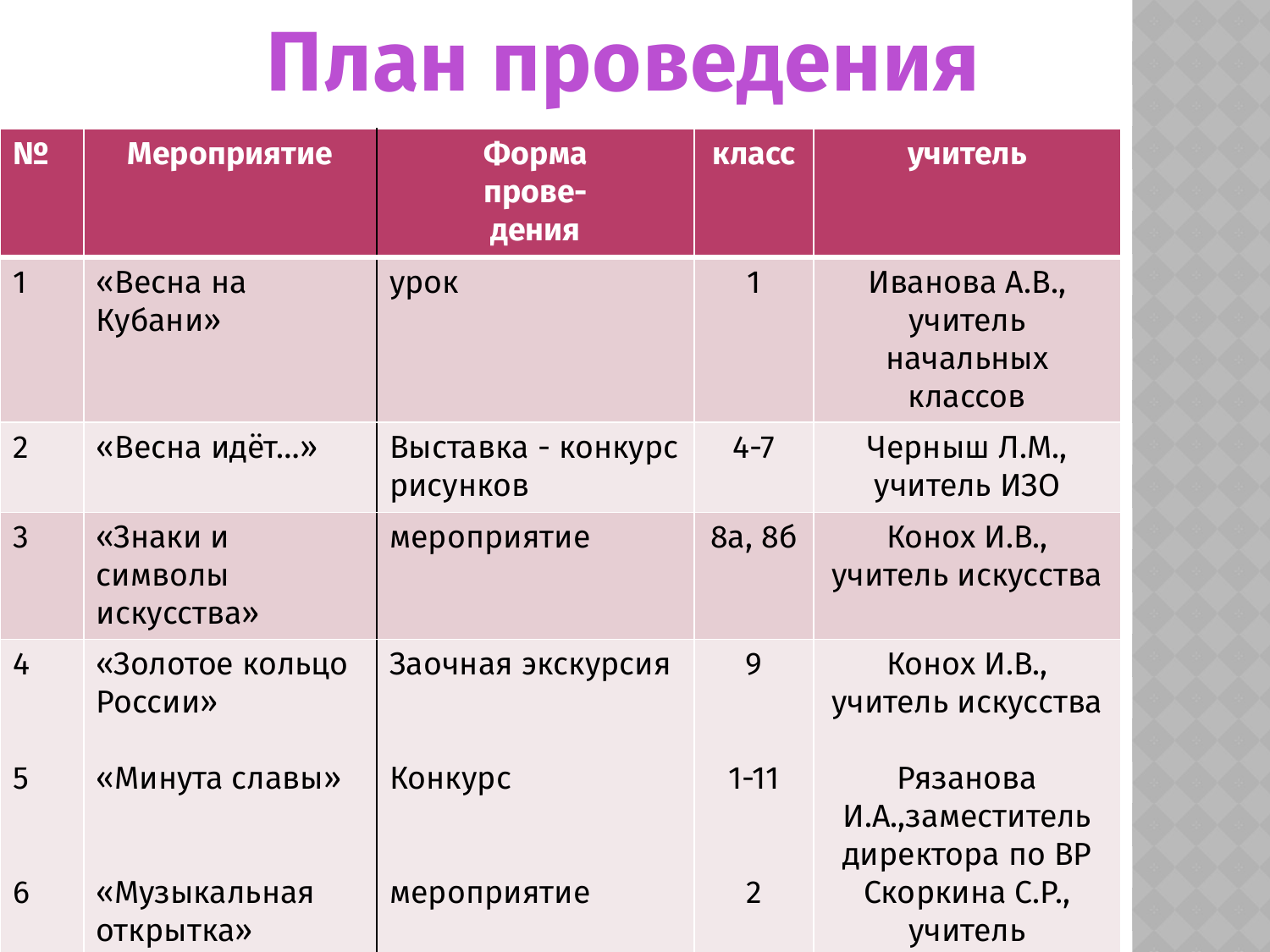

План проведения
| № | Мероприятие | Форма прове- дения | класс | учитель |
| --- | --- | --- | --- | --- |
| 1 | «Весна на Кубани» | урок | 1 | Иванова А.В., учитель начальных классов |
| 2 | «Весна идёт…» | Выставка - конкурс рисунков | 4-7 | Черныш Л.М., учитель ИЗО |
| 3 | «Знаки и символы искусства» | мероприятие | 8а, 8б | Конох И.В., учитель искусства |
| 4 5 6 | «Золотое кольцо России» «Минута славы» «Музыкальная открытка» | Заочная экскурсия Конкурс мероприятие | 9 1-11 2 | Конох И.В., учитель искусства Рязанова И.А.,заместитель директора по ВР Скоркина С.Р., учитель начальных классов |
#